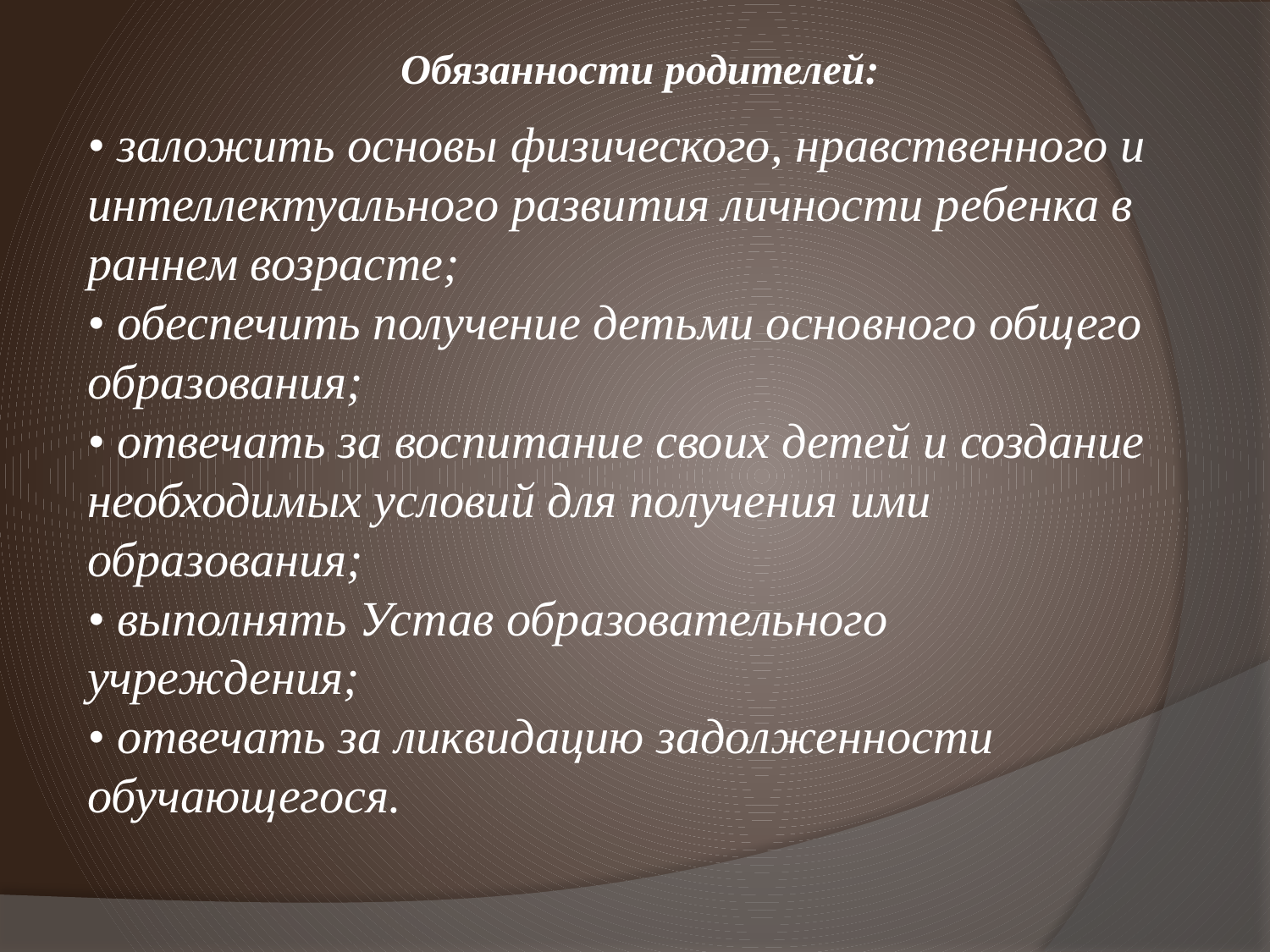

Обязанности родителей:
• заложить основы физического, нравственного и интеллектуального развития личности ребенка в раннем возрасте;
• обеспечить получение детьми основного общего образования;
• отвечать за воспитание своих детей и создание необходимых условий для получения ими образования;
• выполнять Устав образовательного учреждения;
• отвечать за ликвидацию задолженности обучающегося.